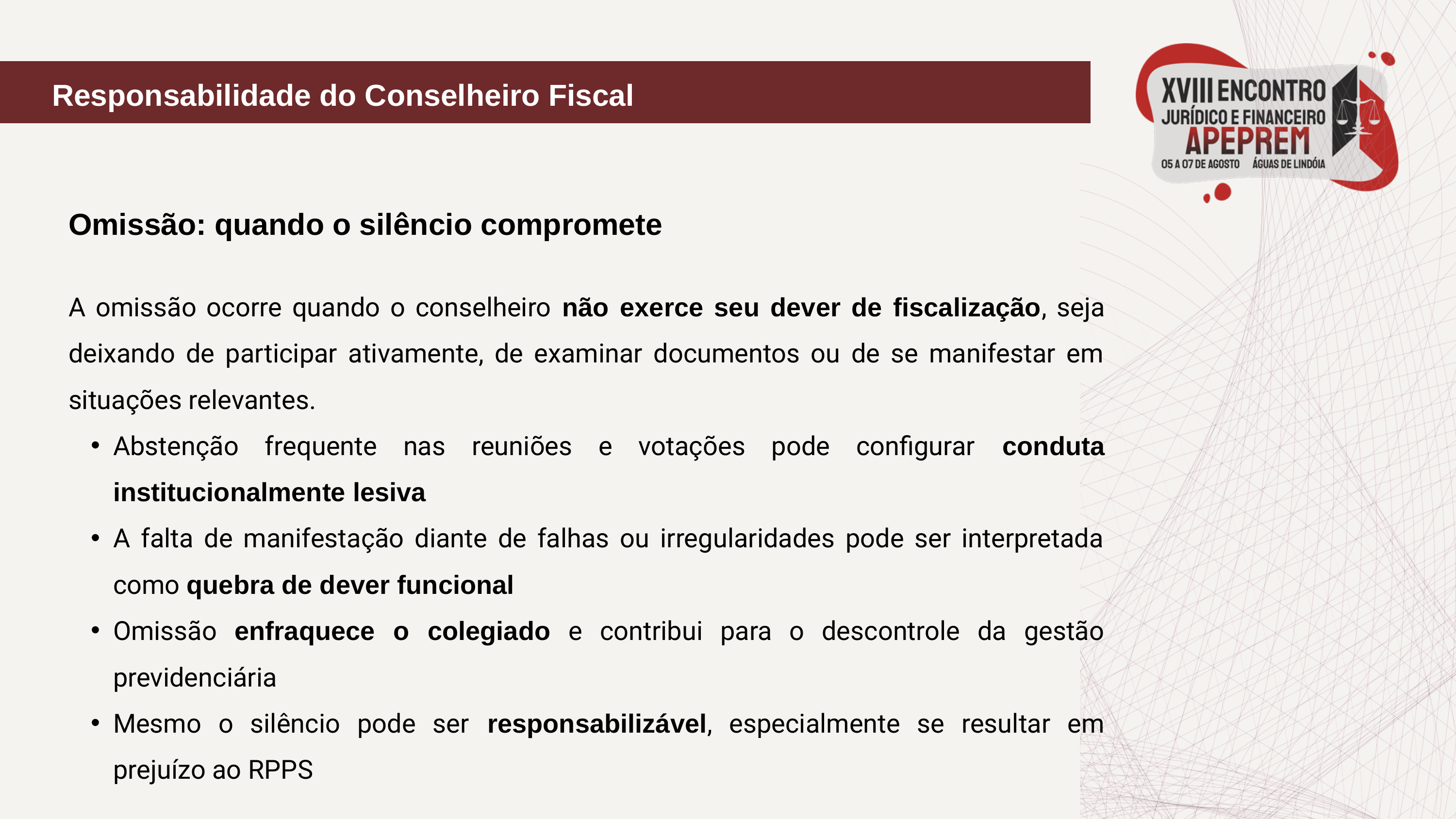

Responsabilidade do Conselheiro Fiscal
Omissão: quando o silêncio compromete
A omissão ocorre quando o conselheiro não exerce seu dever de fiscalização, seja deixando de participar ativamente, de examinar documentos ou de se manifestar em situações relevantes.
Abstenção frequente nas reuniões e votações pode configurar conduta institucionalmente lesiva
A falta de manifestação diante de falhas ou irregularidades pode ser interpretada como quebra de dever funcional
Omissão enfraquece o colegiado e contribui para o descontrole da gestão previdenciária
Mesmo o silêncio pode ser responsabilizável, especialmente se resultar em prejuízo ao RPPS